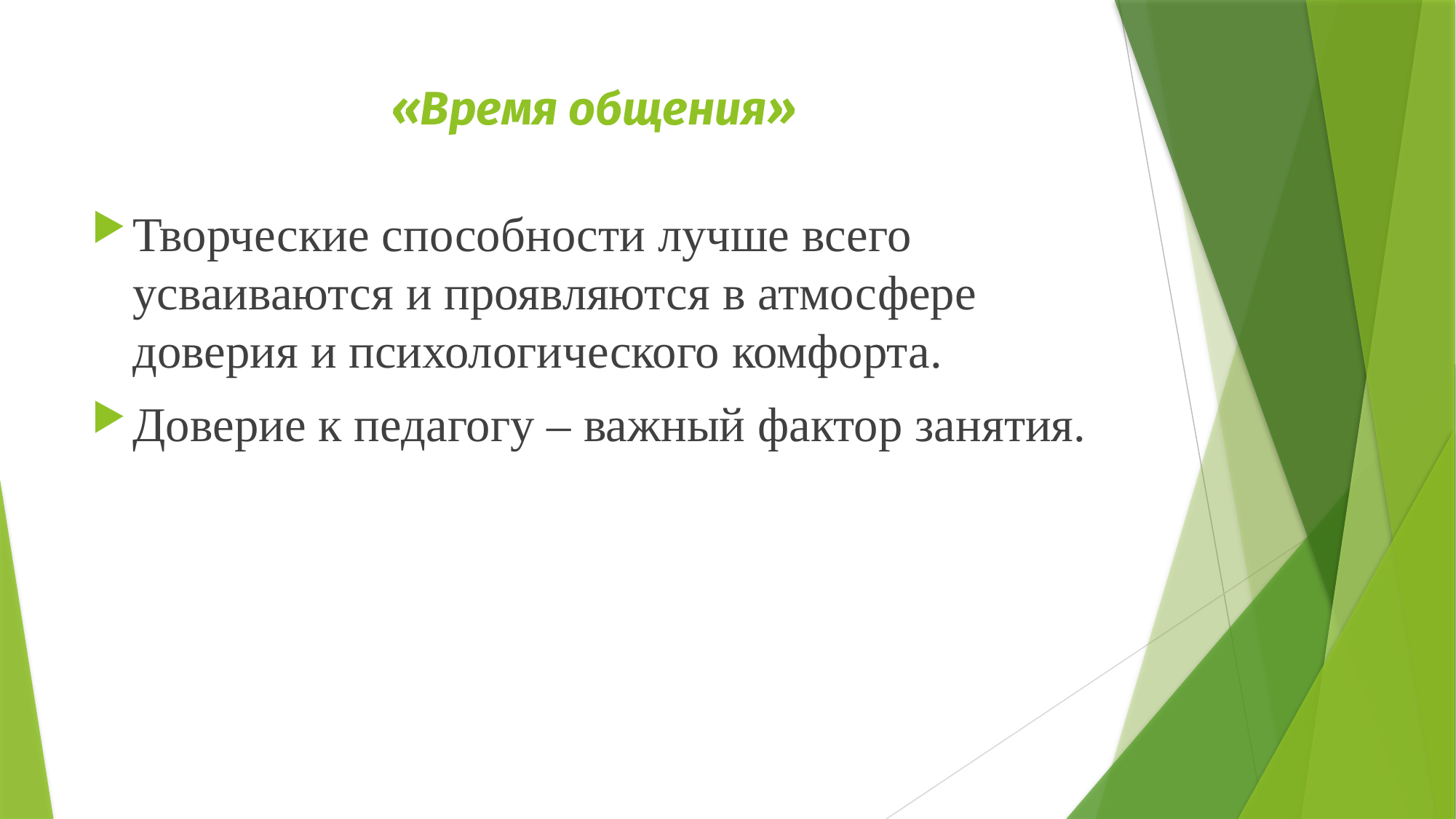

# «Время общения»
Творческие способности лучше всего усваиваются и проявляются в атмосфере доверия и психологического комфорта.
Доверие к педагогу – важный фактор занятия.